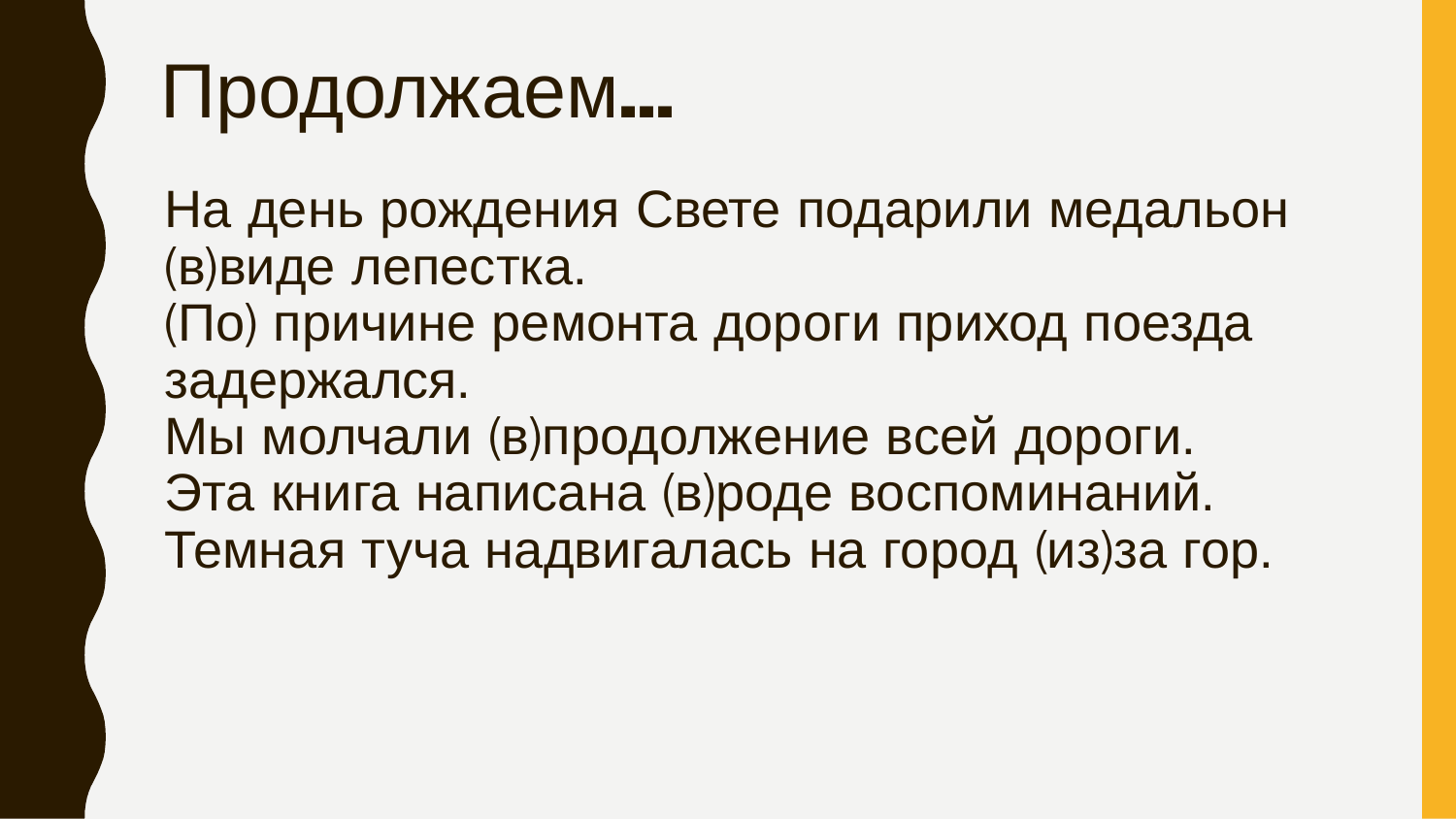

# Продолжаем…

На день рождения Свете подарили медальон (в)виде лепестка.
(По) причине ремонта дороги приход поезда задержался.
Мы молчали (в)продолжение всей дороги.
Эта книга написана (в)роде воспоминаний.
Темная туча надвигалась на город (из)за гор.